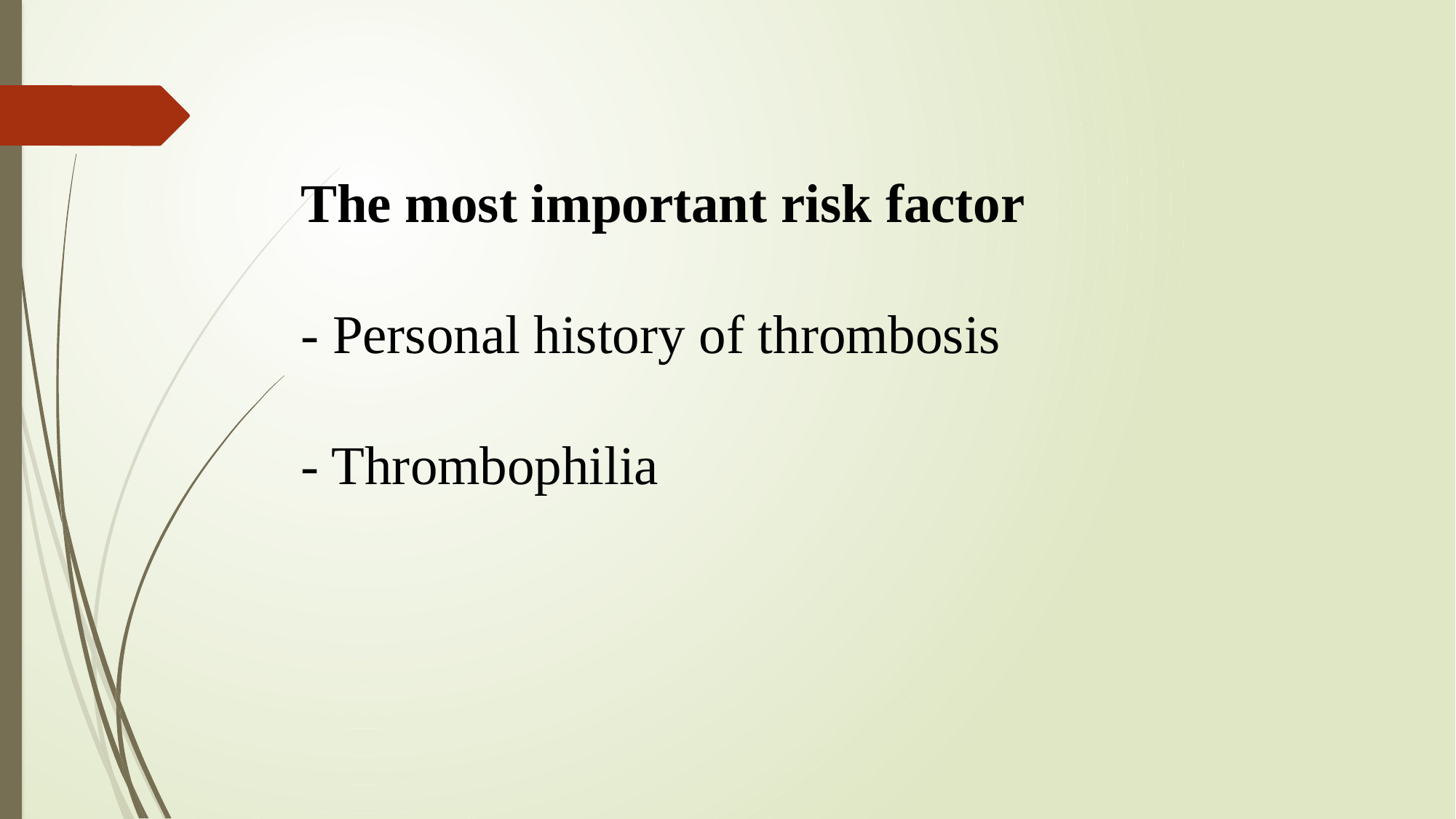

The most important risk factor
- Personal history of thrombosis
- Thrombophilia